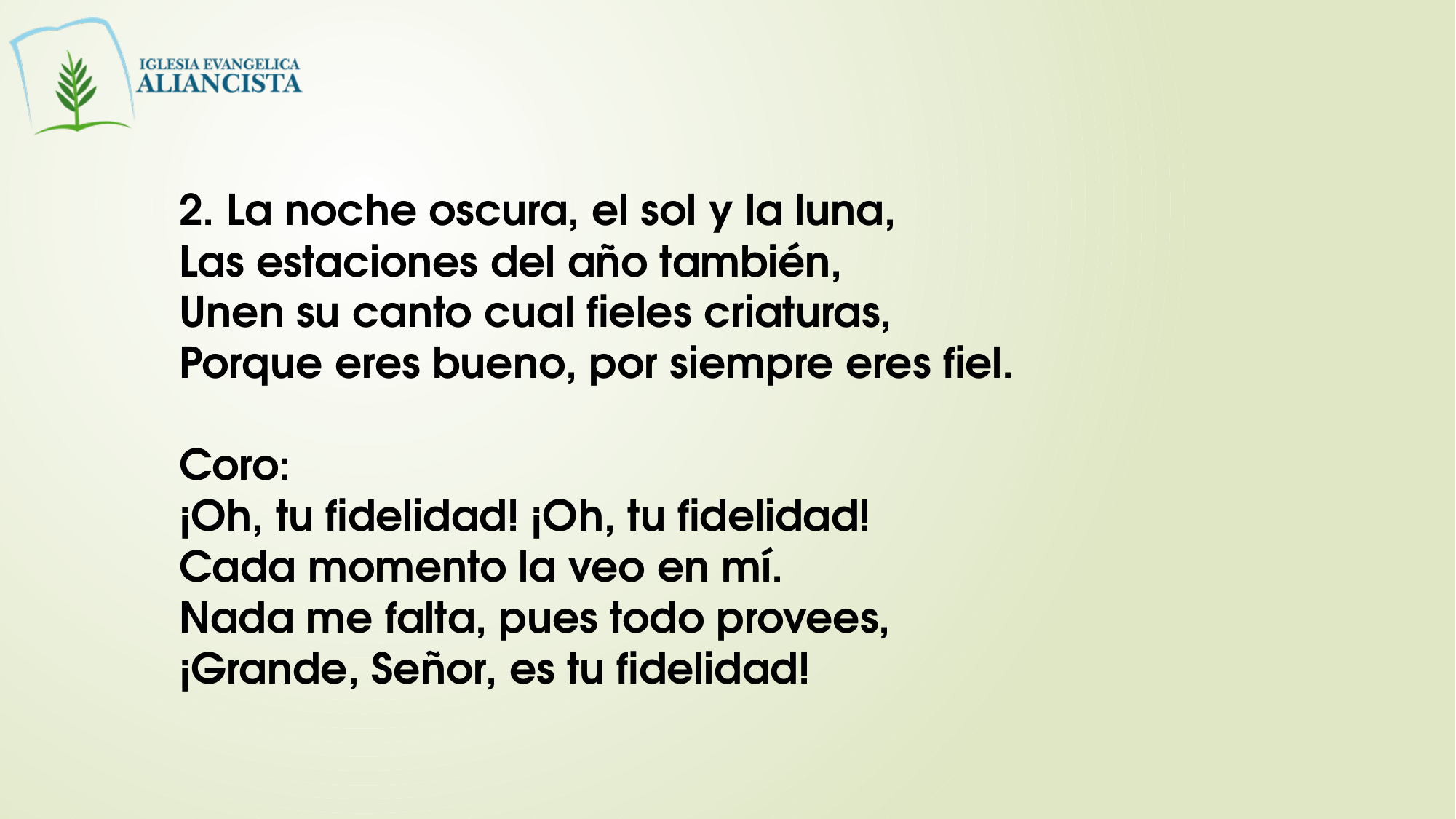

2. La noche oscura, el sol y la luna,
Las estaciones del año también,
Unen su canto cual fieles criaturas,
Porque eres bueno, por siempre eres fiel.

Coro:
¡Oh, tu fidelidad! ¡Oh, tu fidelidad!
Cada momento la veo en mí.
Nada me falta, pues todo provees,
¡Grande, Señor, es tu fidelidad!